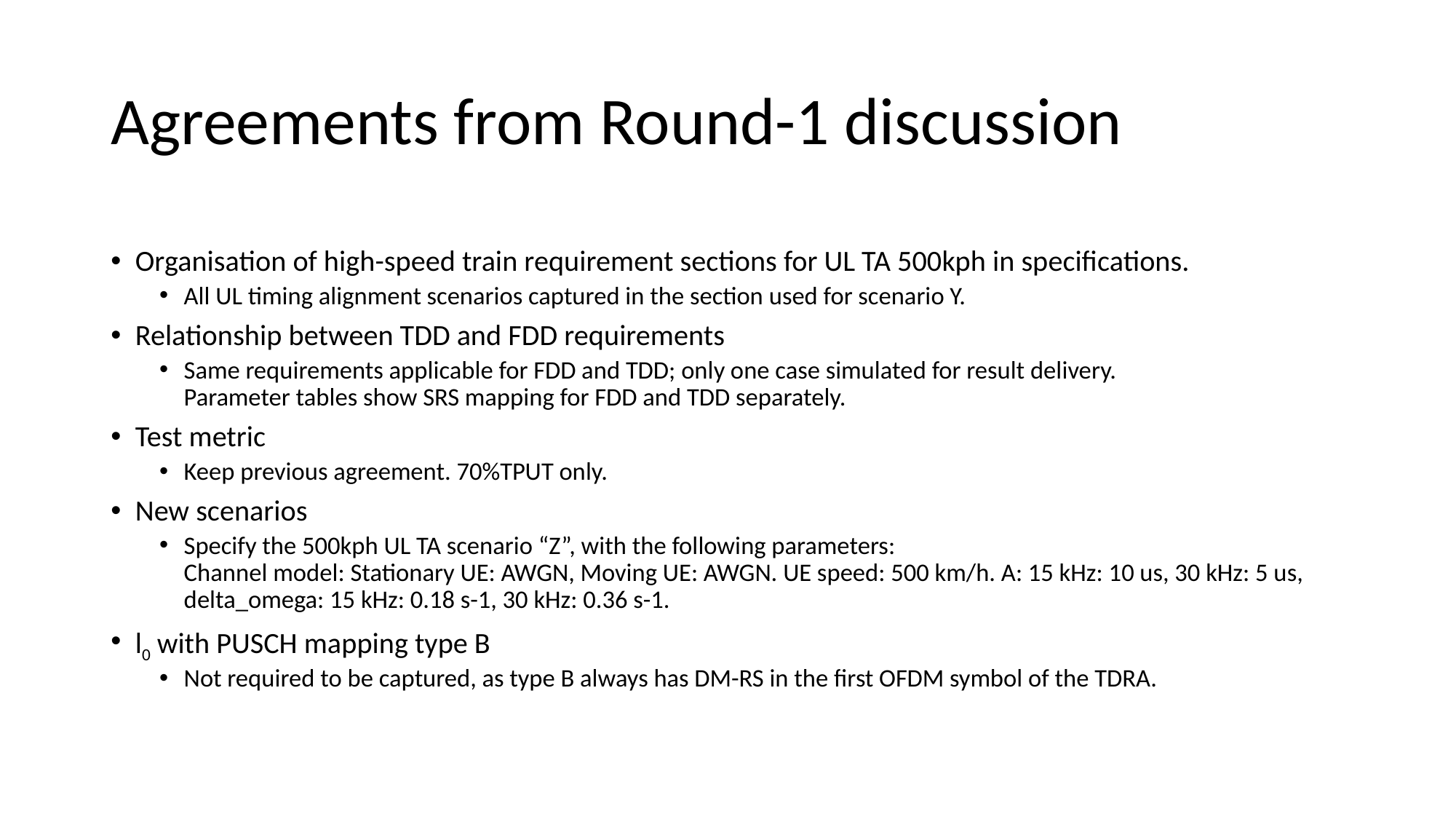

# Agreements from Round-1 discussion
Organisation of high-speed train requirement sections for UL TA 500kph in specifications.
All UL timing alignment scenarios captured in the section used for scenario Y.
Relationship between TDD and FDD requirements
Same requirements applicable for FDD and TDD; only one case simulated for result delivery.
Parameter tables show SRS mapping for FDD and TDD separately.
Test metric
Keep previous agreement. 70%TPUT only.
New scenarios
Specify the 500kph UL TA scenario “Z”, with the following parameters:
Channel model: Stationary UE: AWGN, Moving UE: AWGN. UE speed: 500 km/h. A: 15 kHz: 10 us, 30 kHz: 5 us, delta_omega: 15 kHz: 0.18 s-1, 30 kHz: 0.36 s-1.
l0 with PUSCH mapping type B
Not required to be captured, as type B always has DM-RS in the first OFDM symbol of the TDRA.